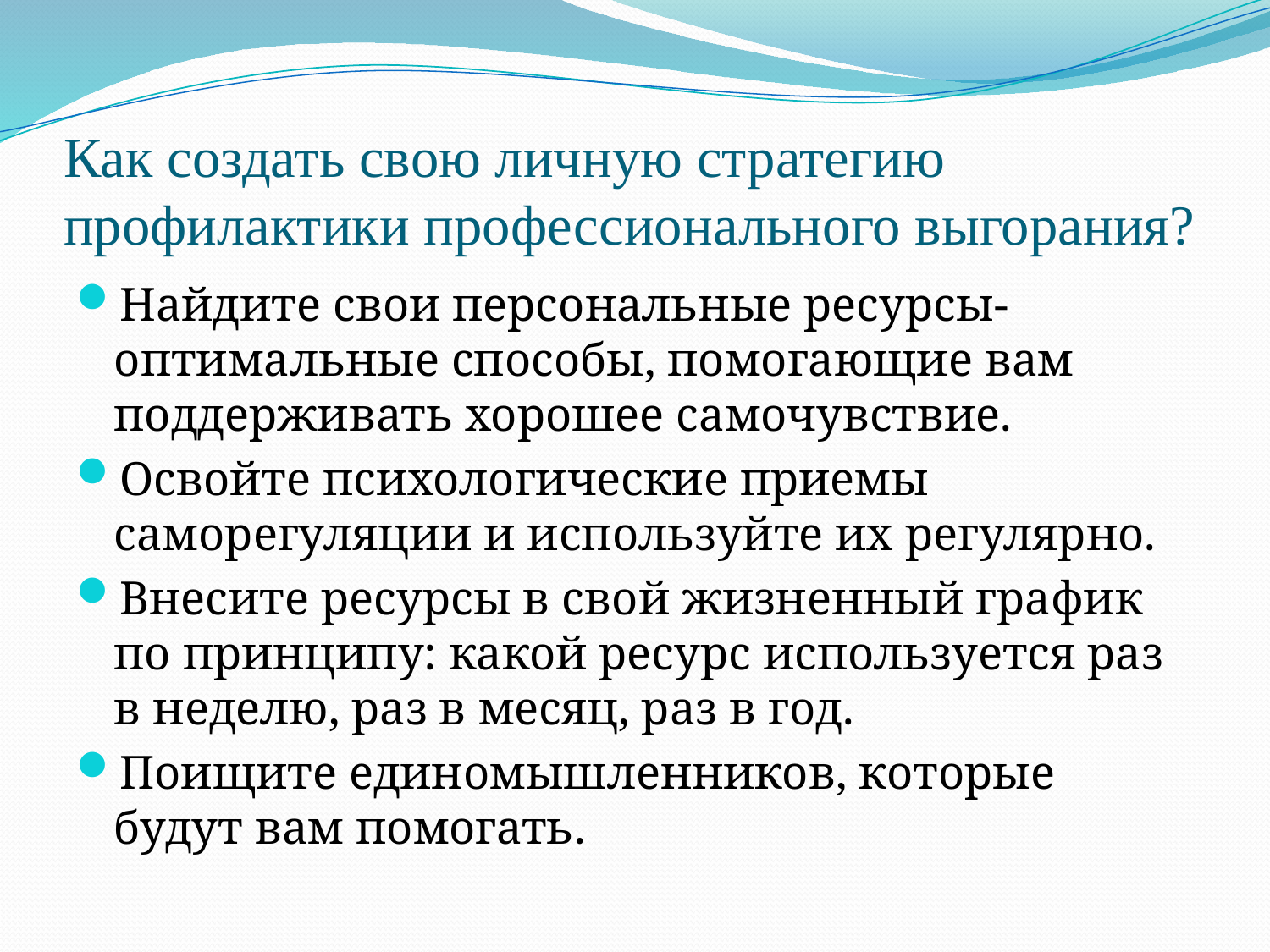

# Как создать свою личную стратегию профилактики профессионального выгорания?
Найдите свои персональные ресурсы- оптимальные способы, помогающие вам поддерживать хорошее самочувствие.
Освойте психологические приемы саморегуляции и используйте их регулярно.
Внесите ресурсы в свой жизненный график по принципу: какой ресурс используется раз в неделю, раз в месяц, раз в год.
Поищите единомышленников, которые будут вам помогать.